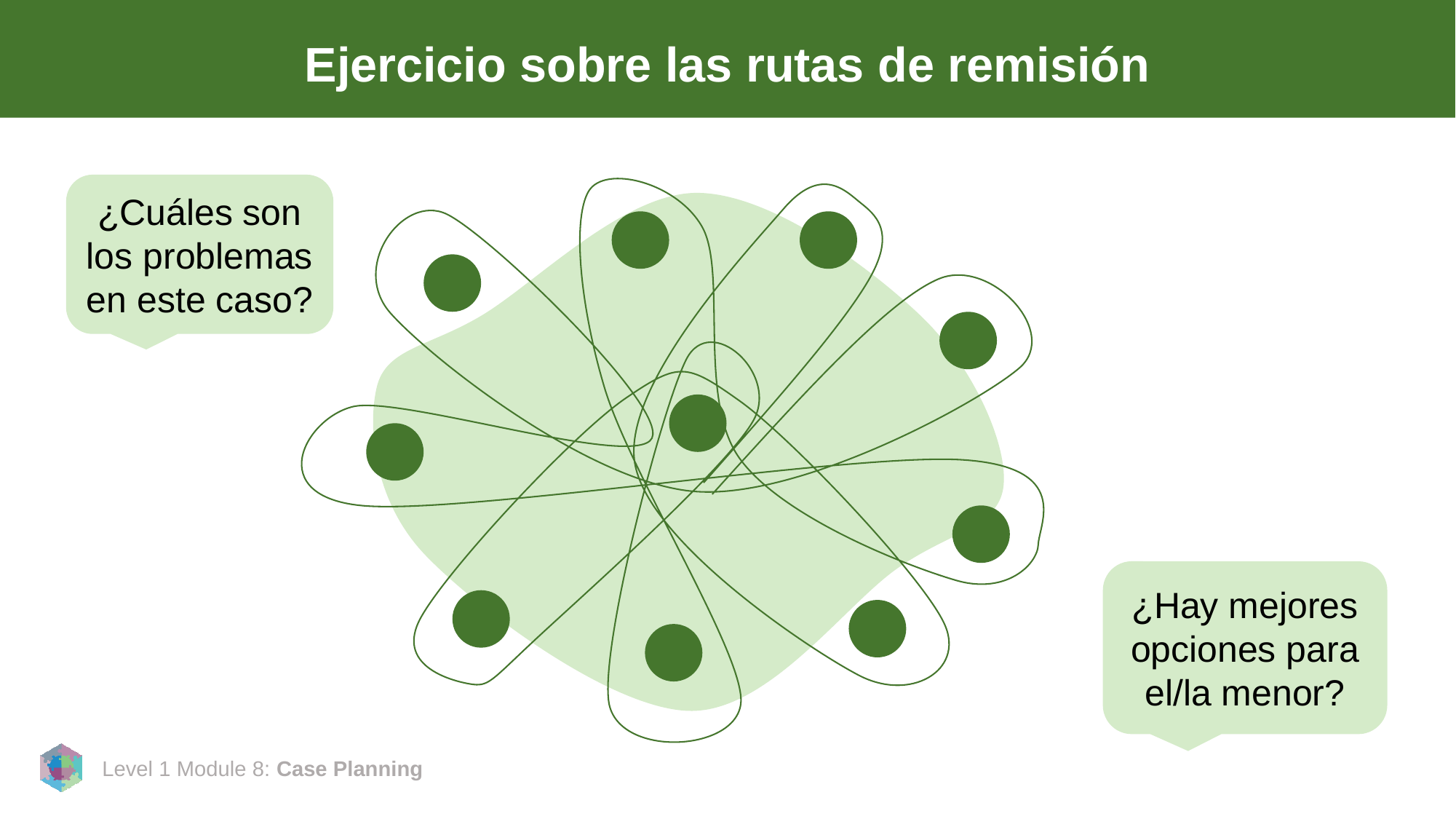

# Ejercicio sobre las rutas de remisión
¿Cuáles son los problemas en este caso?

¿Hay mejores opciones para el/la menor?